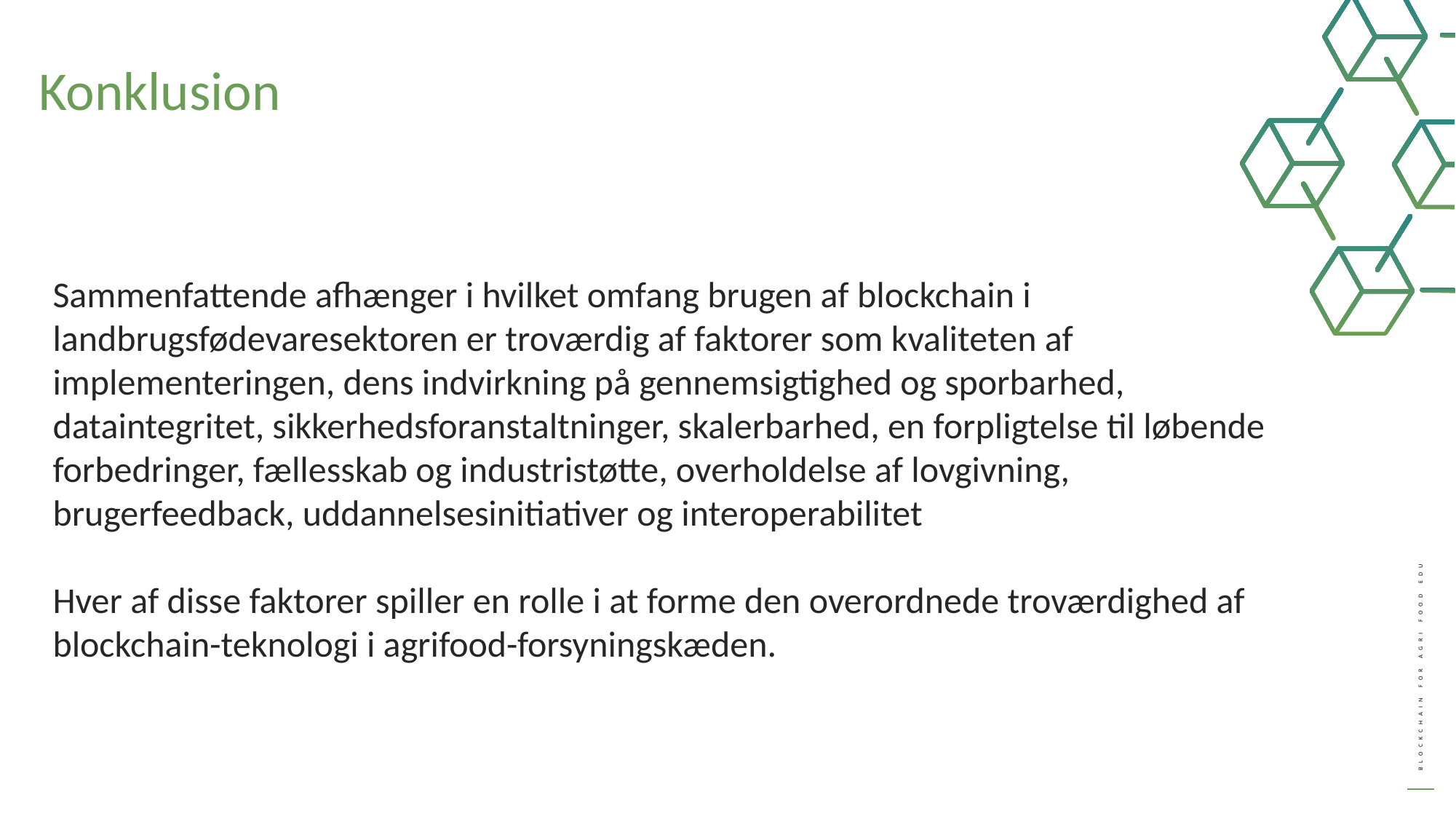

Konklusion
Sammenfattende afhænger i hvilket omfang brugen af ​​blockchain i landbrugsfødevaresektoren er troværdig af faktorer som kvaliteten af ​​implementeringen, dens indvirkning på gennemsigtighed og sporbarhed, dataintegritet, sikkerhedsforanstaltninger, skalerbarhed, en forpligtelse til løbende forbedringer, fællesskab og industristøtte, overholdelse af lovgivning, brugerfeedback, uddannelsesinitiativer og interoperabilitet

Hver af disse faktorer spiller en rolle i at forme den overordnede troværdighed af blockchain-teknologi i agrifood-forsyningskæden.